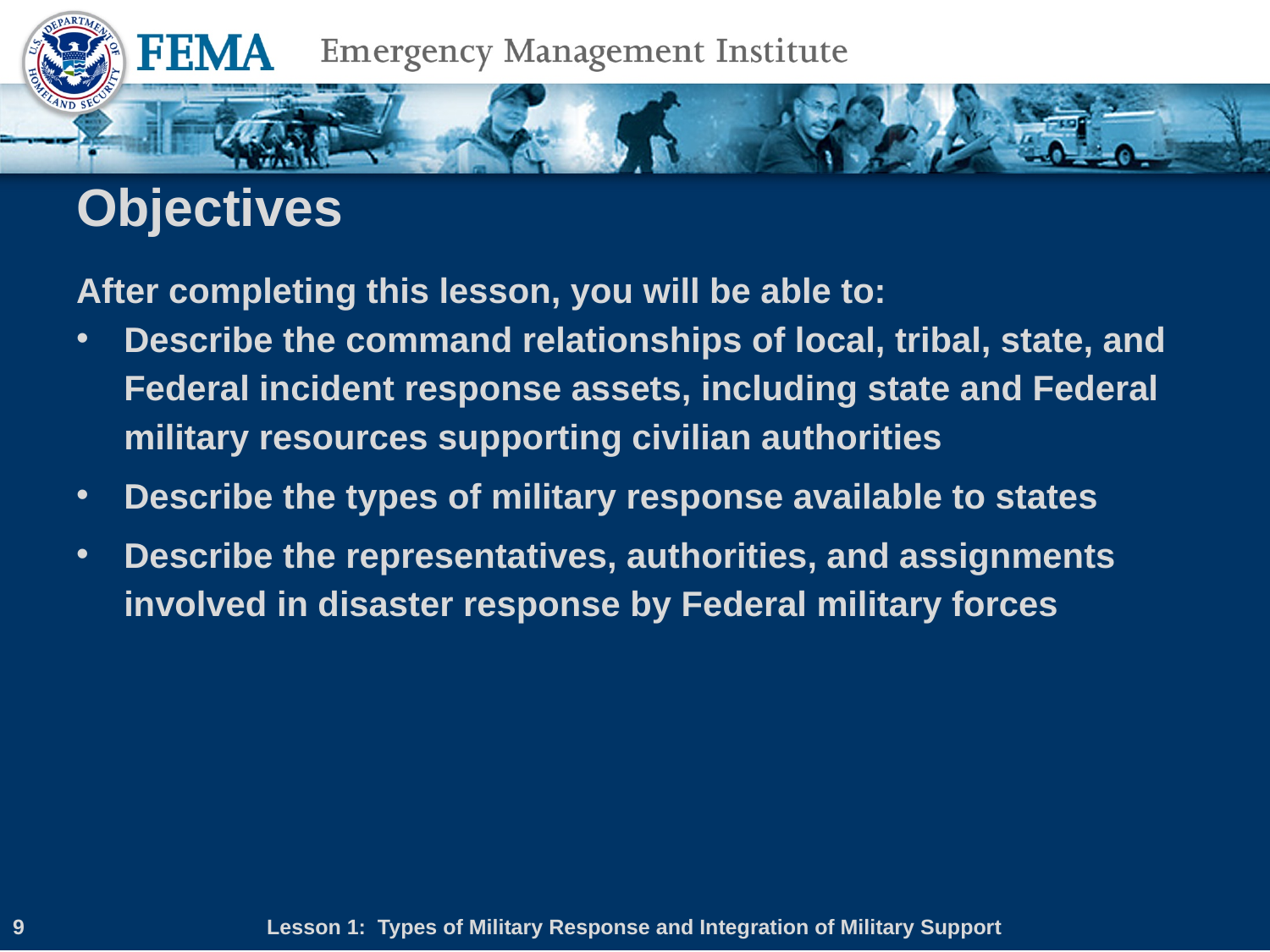

# Objectives
After completing this lesson, you will be able to:
Describe the command relationships of local, tribal, state, and Federal incident response assets, including state and Federal military resources supporting civilian authorities
Describe the types of military response available to states
Describe the representatives, authorities, and assignments involved in disaster response by Federal military forces
9
Lesson 1:  Types of Military Response and Integration of Military Support